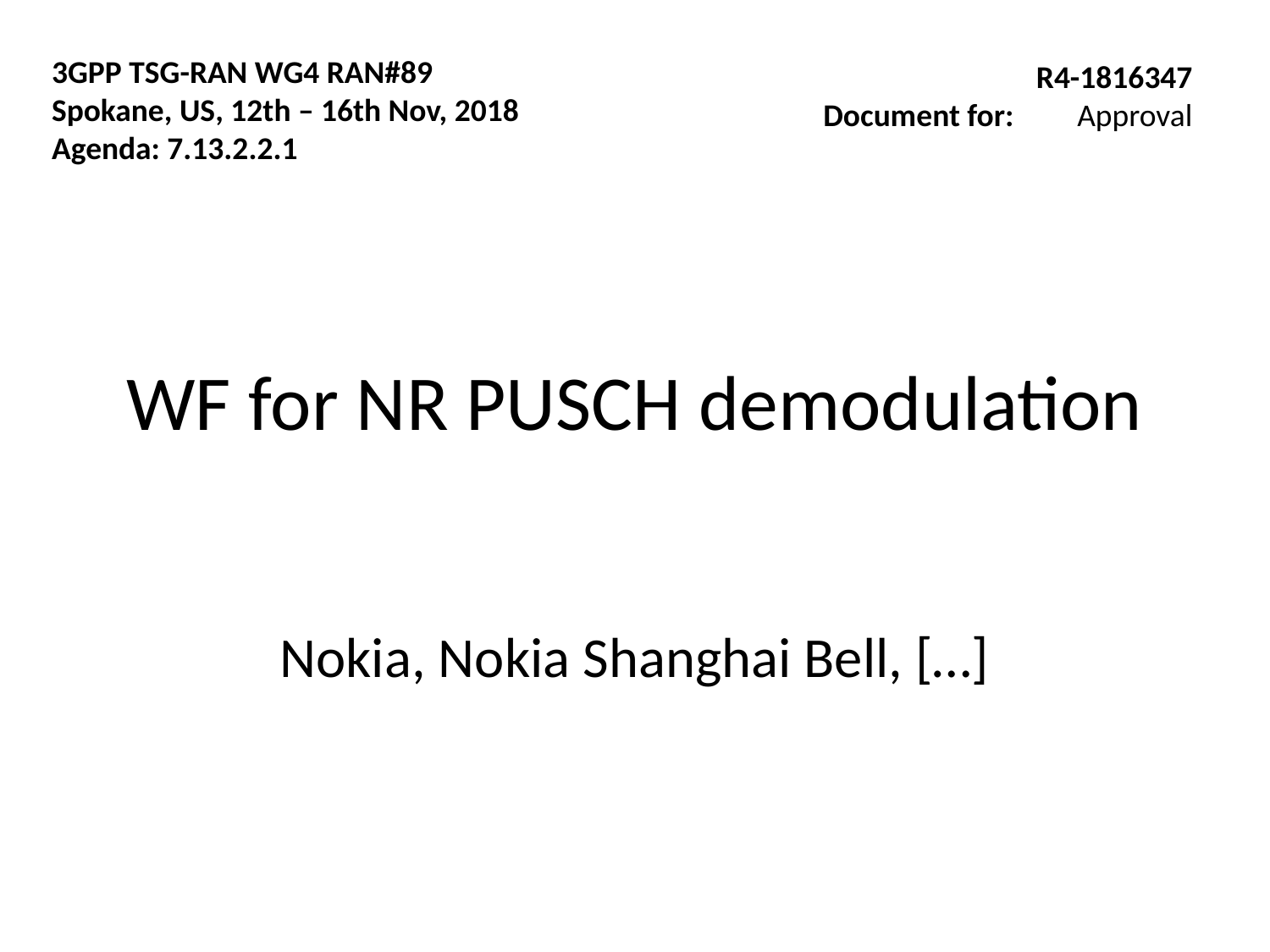

3GPP TSG-RAN WG4 RAN#89
Spokane, US, 12th – 16th Nov, 2018
Agenda: 7.13.2.2.1
R4-1816347
Document for:	Approval
# WF for NR PUSCH demodulation
Nokia, Nokia Shanghai Bell, […]